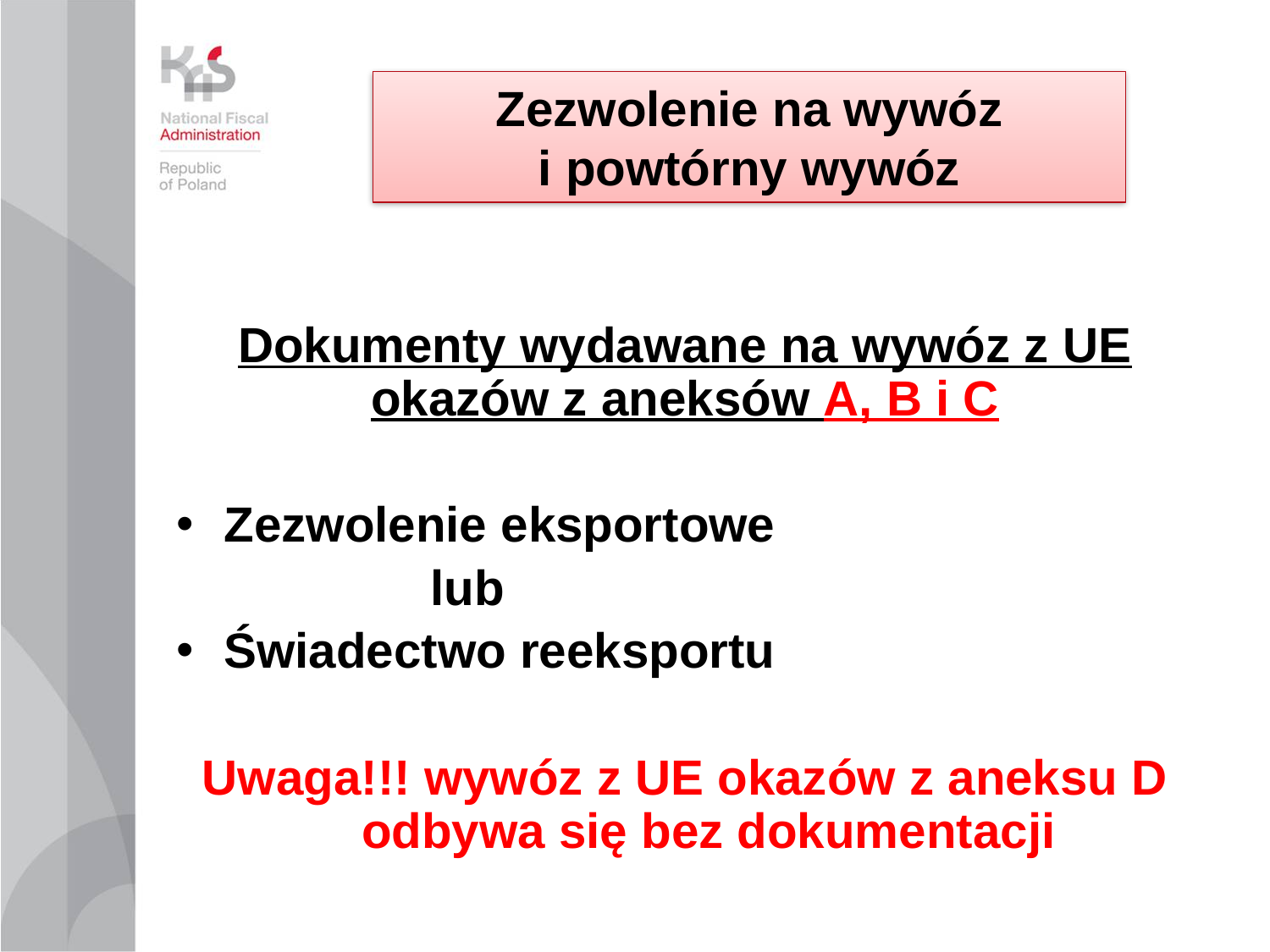

Zezwolenie na wywóz
i powtórny wywóz

Dokumenty wydawane na wywóz z UE okazów z aneksów A, B i C

Zezwolenie eksportowe
		lub
Świadectwo reeksportu

Uwaga!!! wywóz z UE okazów z aneksu D odbywa się bez dokumentacji